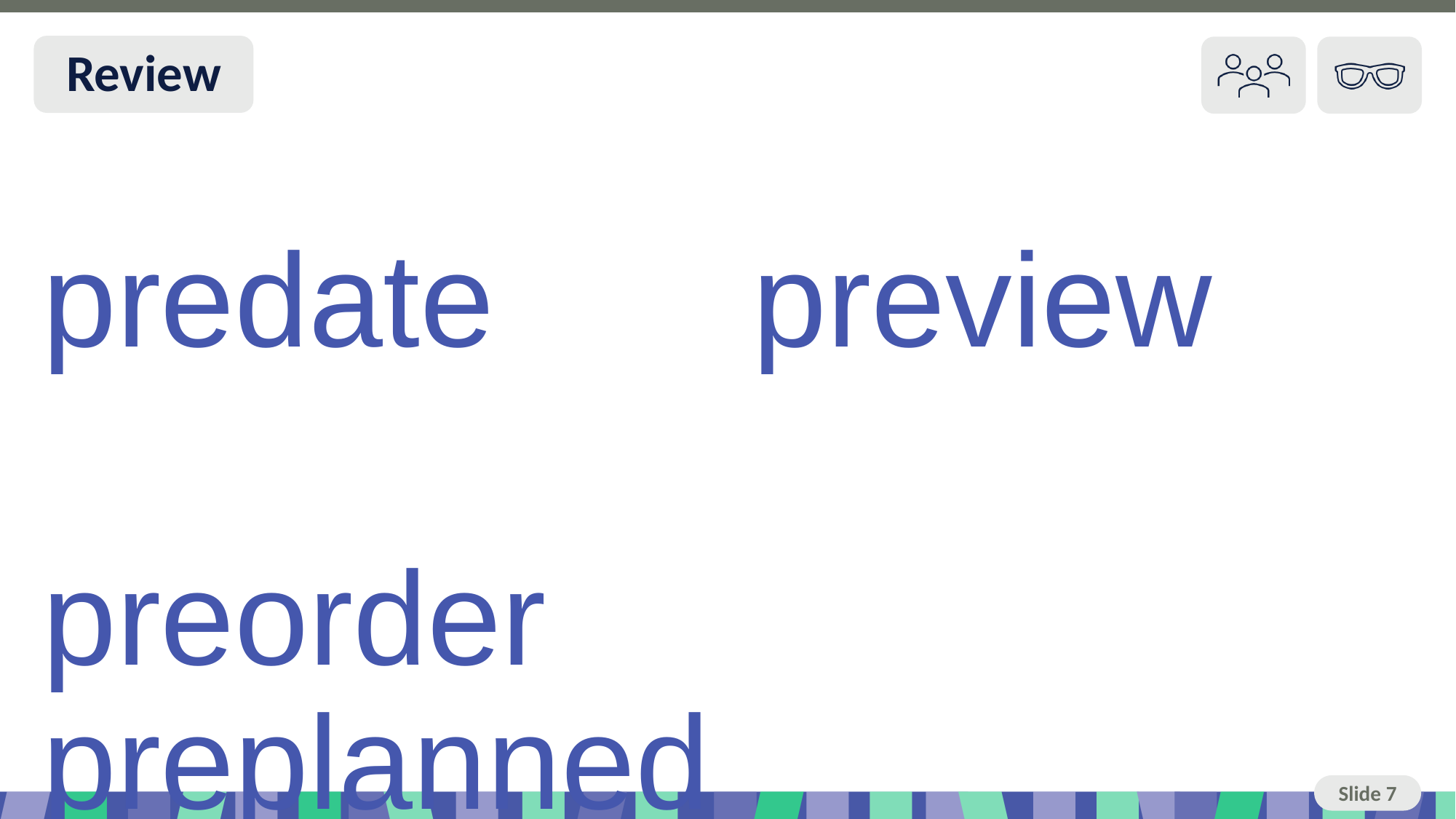

Slide 7 Review You do
predate       preview

preorder      preplanned